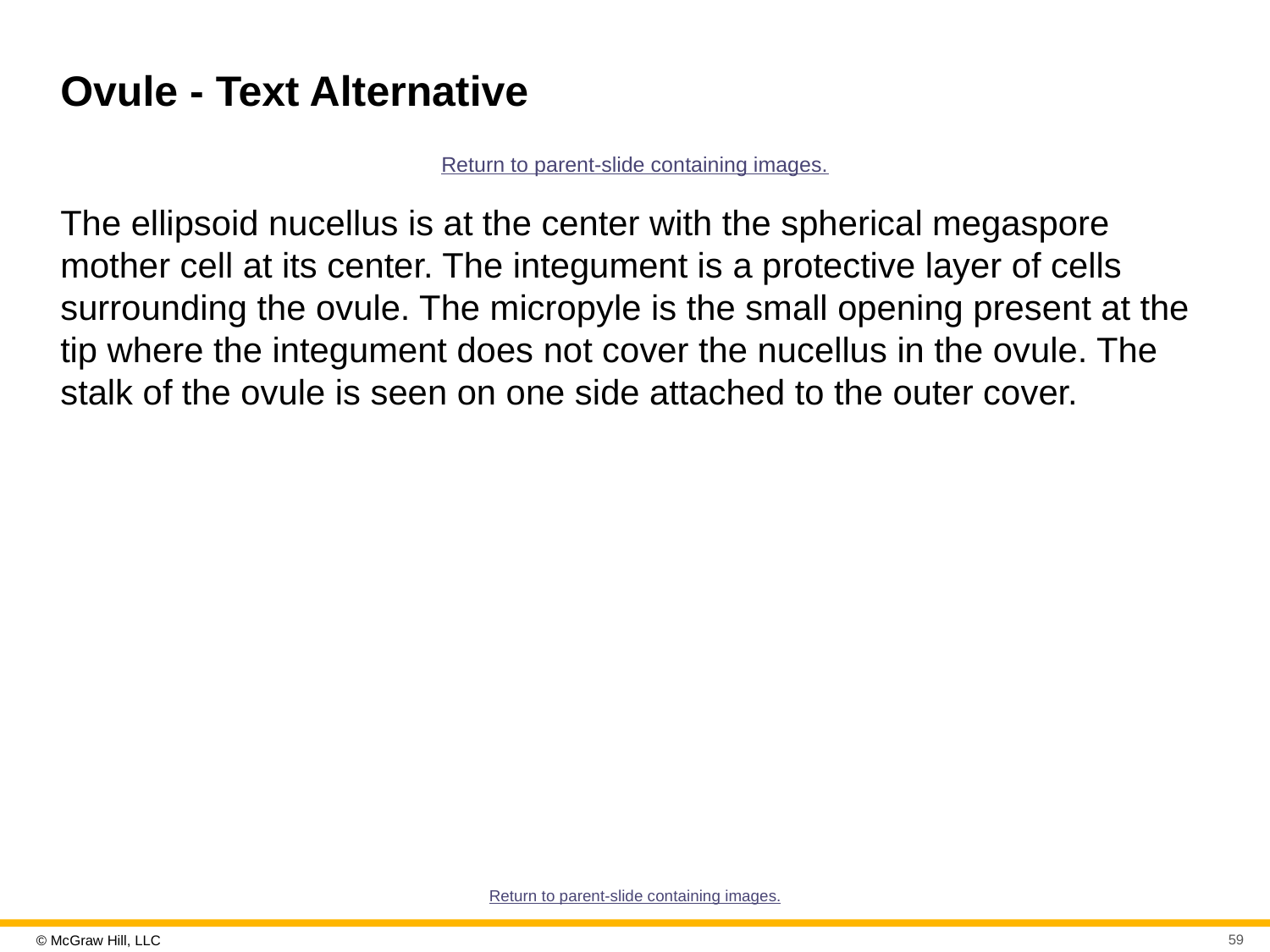

# Ovule - Text Alternative
Return to parent-slide containing images.
The ellipsoid nucellus is at the center with the spherical megaspore mother cell at its center. The integument is a protective layer of cells surrounding the ovule. The micropyle is the small opening present at the tip where the integument does not cover the nucellus in the ovule. The stalk of the ovule is seen on one side attached to the outer cover.
Return to parent-slide containing images.
59